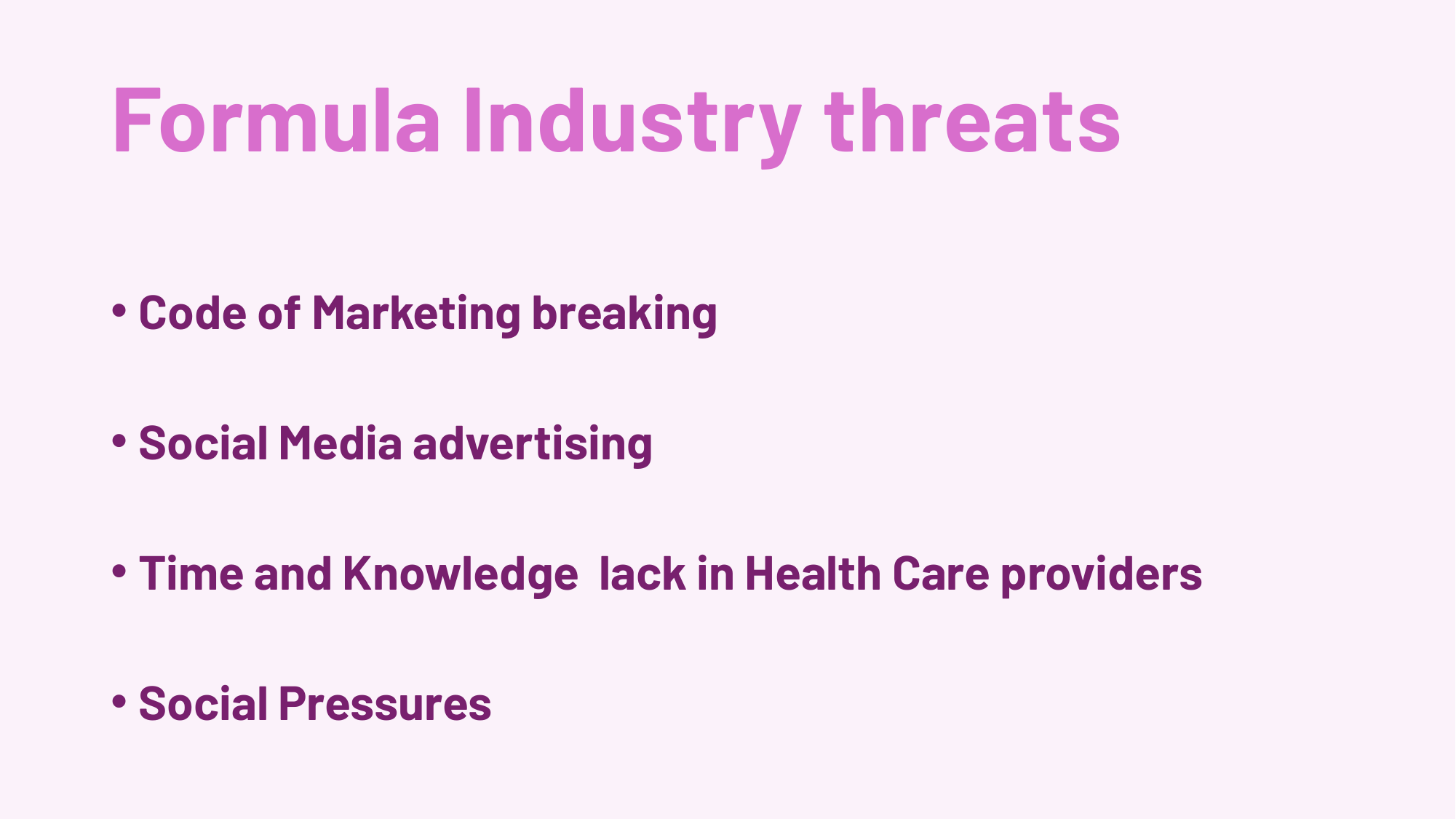

# Formula Industry threats
Code of Marketing breaking
Social Media advertising
Time and Knowledge  lack in Health Care providers
Social Pressures